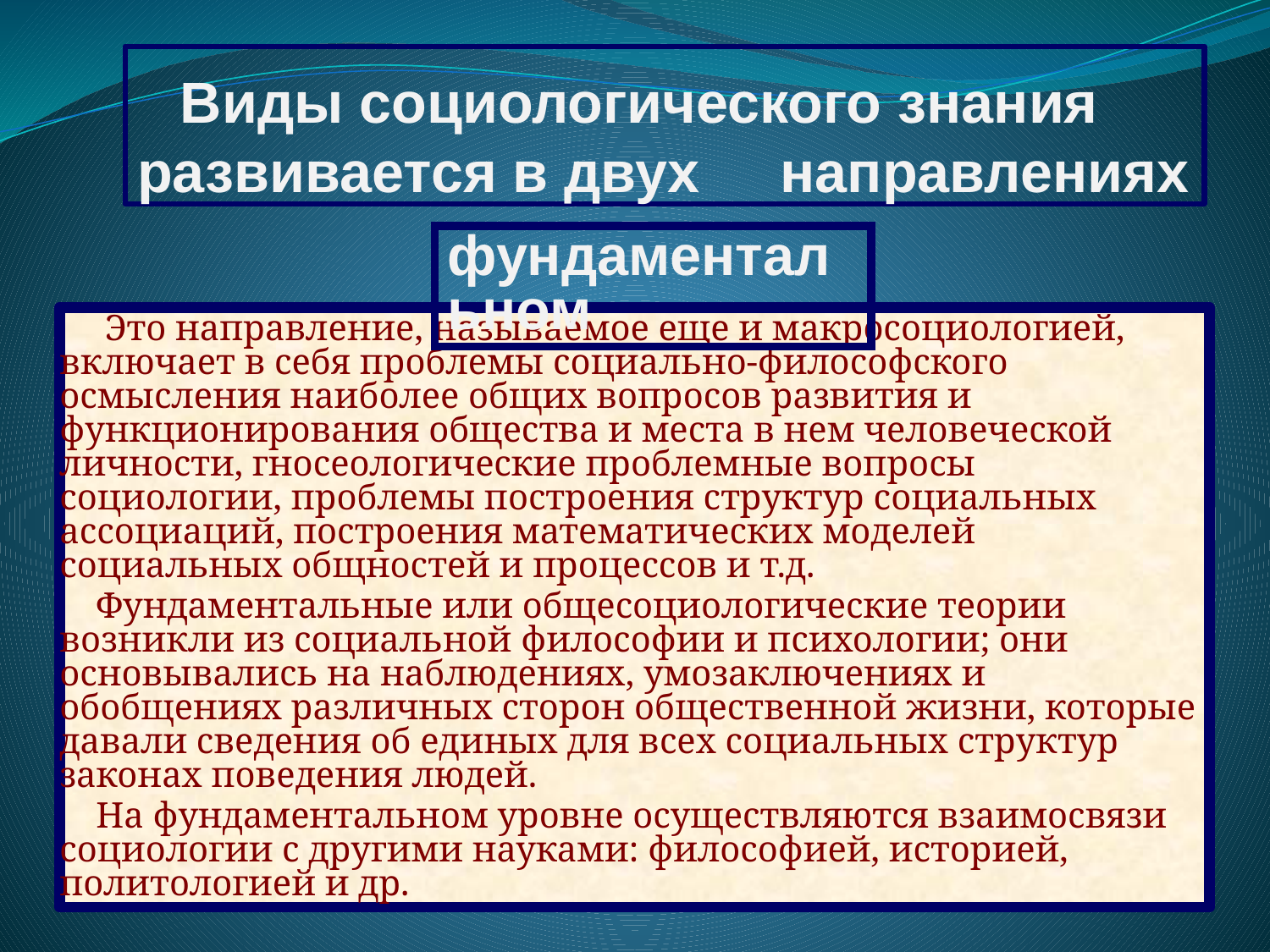

# Виды социологического знания    развивается в двух     направлениях

фундаментальном
     Это направление, называемое еще и макросоциологией, включает в себя проблемы социально-философского осмысления наиболее общих вопросов развития и функционирования общества и места в нем человеческой личности, гносеологические проблемные вопросы социологии, проблемы построения структур социальных ассоциаций, построения математических моделей социальных общностей и процессов и т.д.
    Фундаментальные или общесоциологические теории возникли из социальной философии и психологии; они основывались на наблюдениях, умозаключениях и обобщениях различных сторон общественной жизни, которые давали сведения об единых для всех социальных структур законах поведения людей.
    На фундаментальном уровне осуществляются взаимосвязи социологии с другими науками: философией, историей, политологией и др.